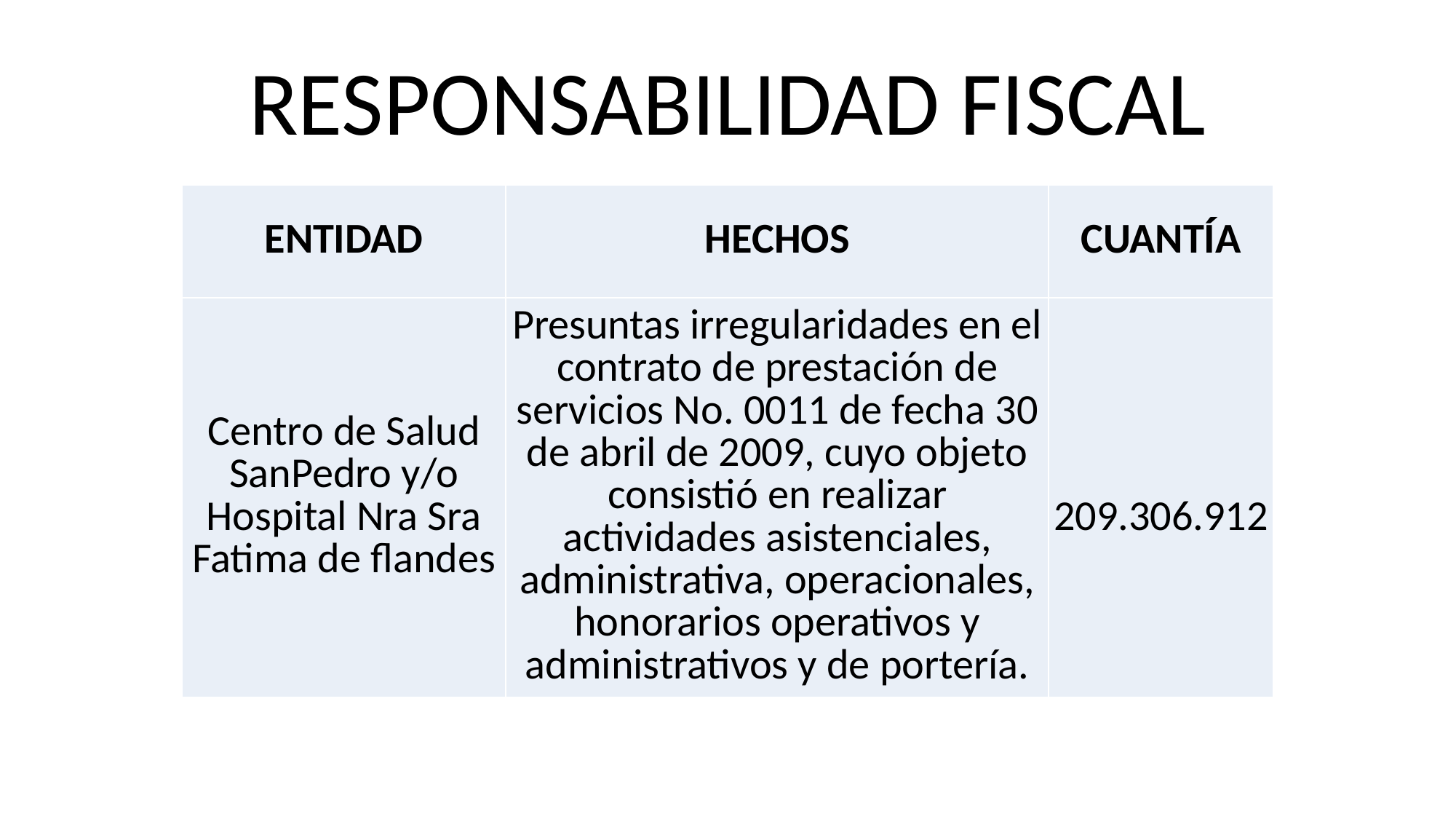

# RESPONSABILIDAD FISCAL

| ENTIDAD | HECHOS | CUANTÍA |
| --- | --- | --- |
| Centro de Salud SanPedro y/o Hospital Nra Sra Fatima de flandes | Presuntas irregularidades en el contrato de prestación de servicios No. 0011 de fecha 30 de abril de 2009, cuyo objeto consistió en realizar actividades asistenciales, administrativa, operacionales, honorarios operativos y administrativos y de portería. | 209.306.912 |